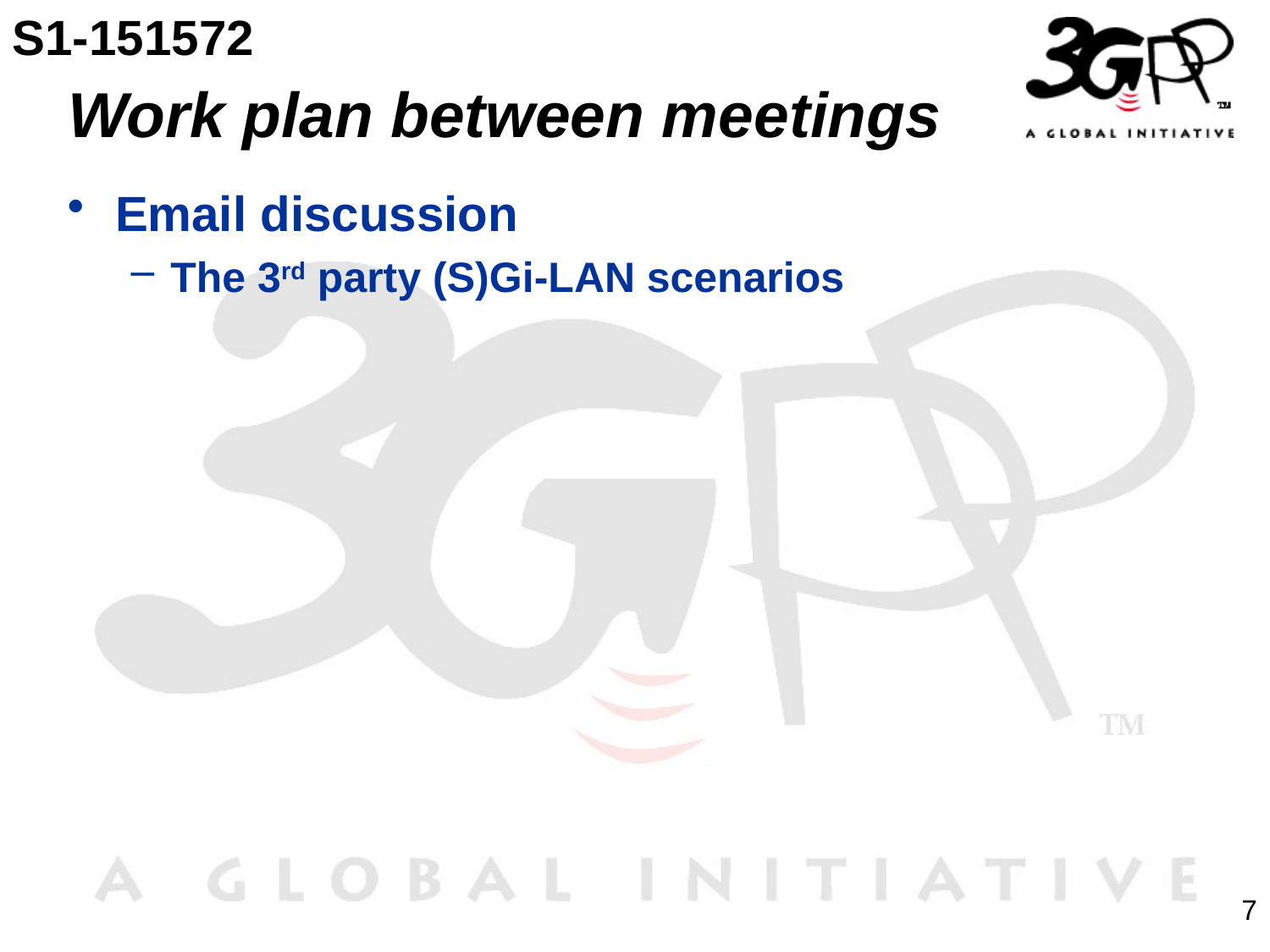

S1-151572
# Work plan between meetings
Email discussion
The 3rd party (S)Gi-LAN scenarios
7